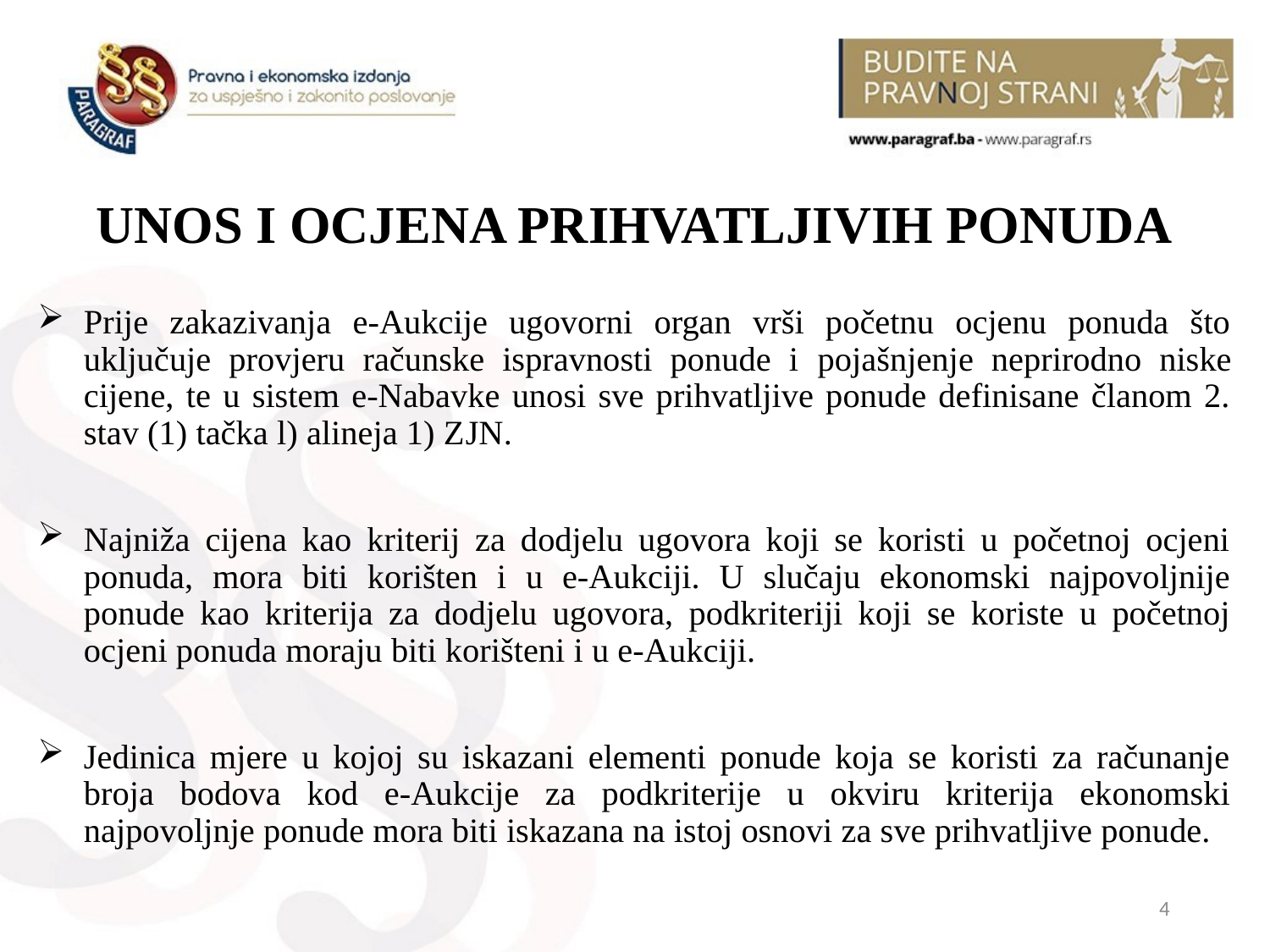

# UNOS I OCJENA PRIHVATLJIVIH PONUDA

Prije zakazivanja e-Aukcije ugovorni organ vrši početnu ocjenu ponuda što uključuje provjeru računske ispravnosti ponude i pojašnjenje neprirodno niske cijene, te u sistem e-Nabavke unosi sve prihvatljive ponude definisane članom 2. stav (1) tačka l) alineja 1) ZJN.

Najniža cijena kao kriterij za dodjelu ugovora koji se koristi u početnoj ocjeni ponuda, mora biti korišten i u e-Aukciji. U slučaju ekonomski najpovoljnije ponude kao kriterija za dodjelu ugovora, podkriteriji koji se koriste u početnoj ocjeni ponuda moraju biti korišteni i u e-Aukciji.

Jedinica mjere u kojoj su iskazani elementi ponude koja se koristi za računanje broja bodova kod e-Aukcije za podkriterije u okviru kriterija ekonomski najpovoljnje ponude mora biti iskazana na istoj osnovi za sve prihvatljive ponude.

4